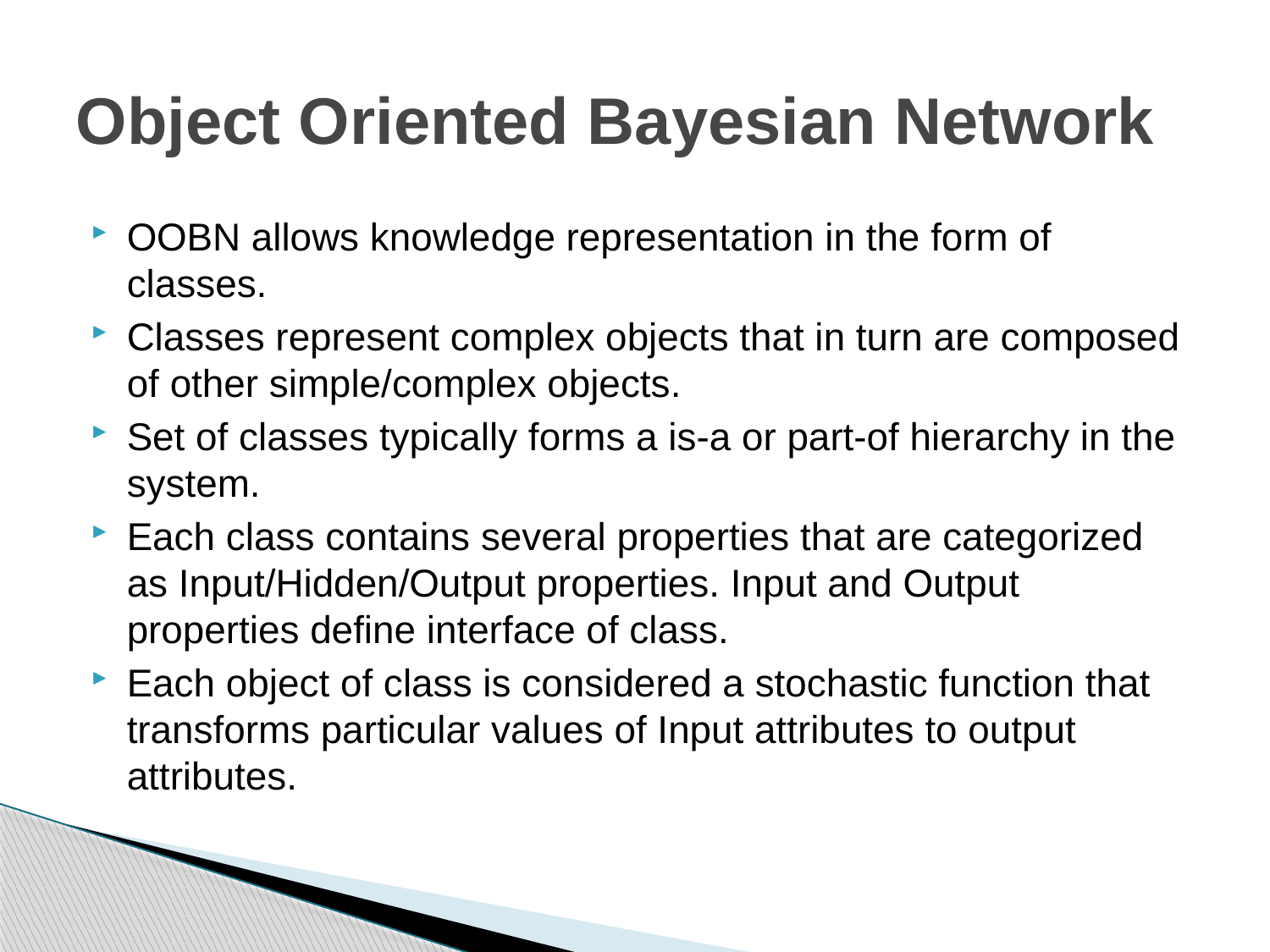

# Object Oriented Bayesian Network
OOBN allows knowledge representation in the form of classes.
Classes represent complex objects that in turn are composed of other simple/complex objects.
Set of classes typically forms a is-a or part-of hierarchy in the system.
Each class contains several properties that are categorized as Input/Hidden/Output properties. Input and Output properties define interface of class.
Each object of class is considered a stochastic function that transforms particular values of Input attributes to output attributes.